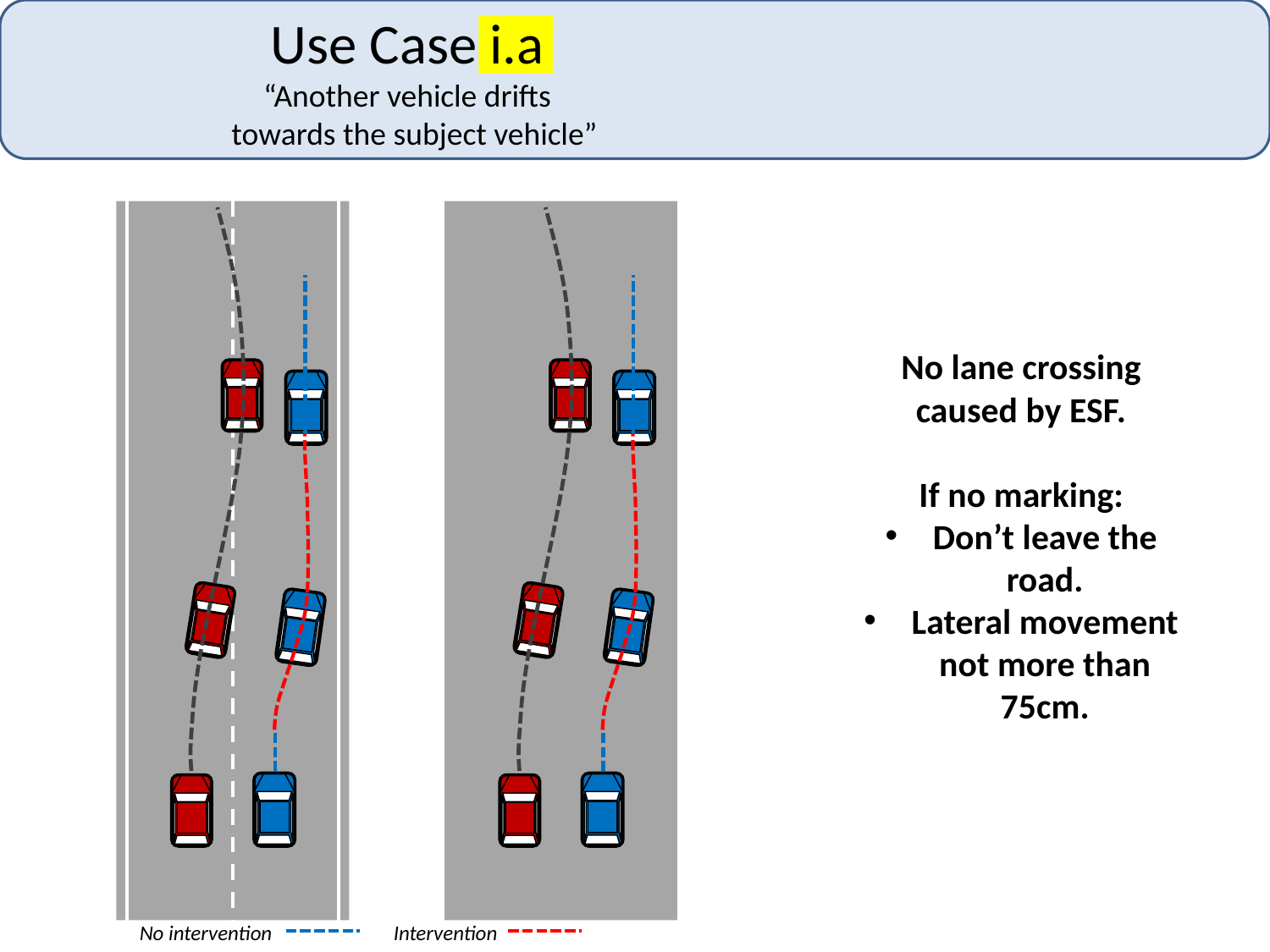

Use Case i.a
“Another vehicle drifts
  towards the subject vehicle”

No lane crossing caused by ESF.

If no marking:
Don’t leave the road.
Lateral movement not more than 75cm.

No intervention	Intervention